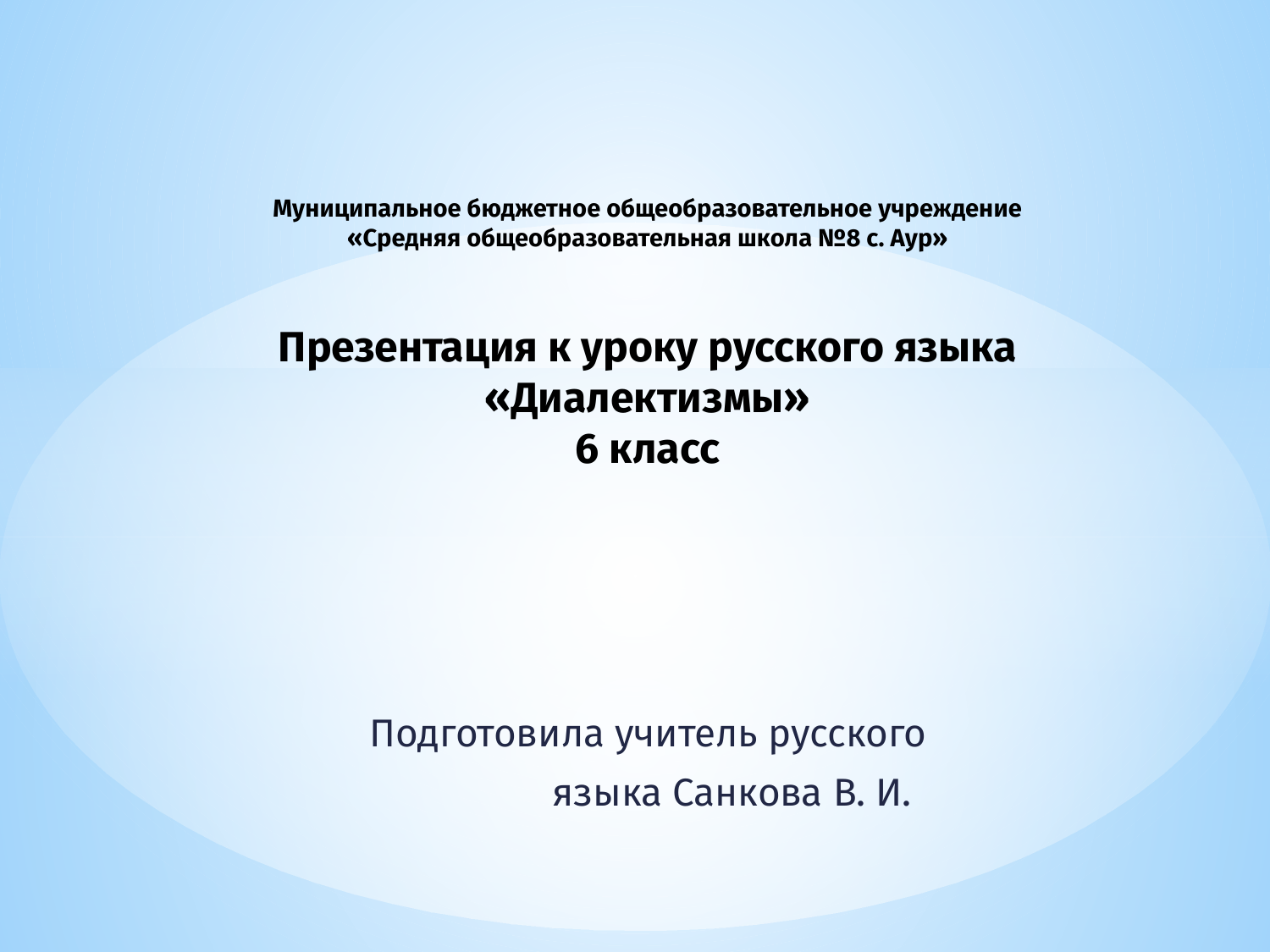

# Муниципальное бюджетное общеобразовательное учреждение «Средняя общеобразовательная школа №8 с. Аур» Презентация к уроку русского языка «Диалектизмы» 6 класс
               Подготовила учитель русского
                                 языка Санкова В. И.